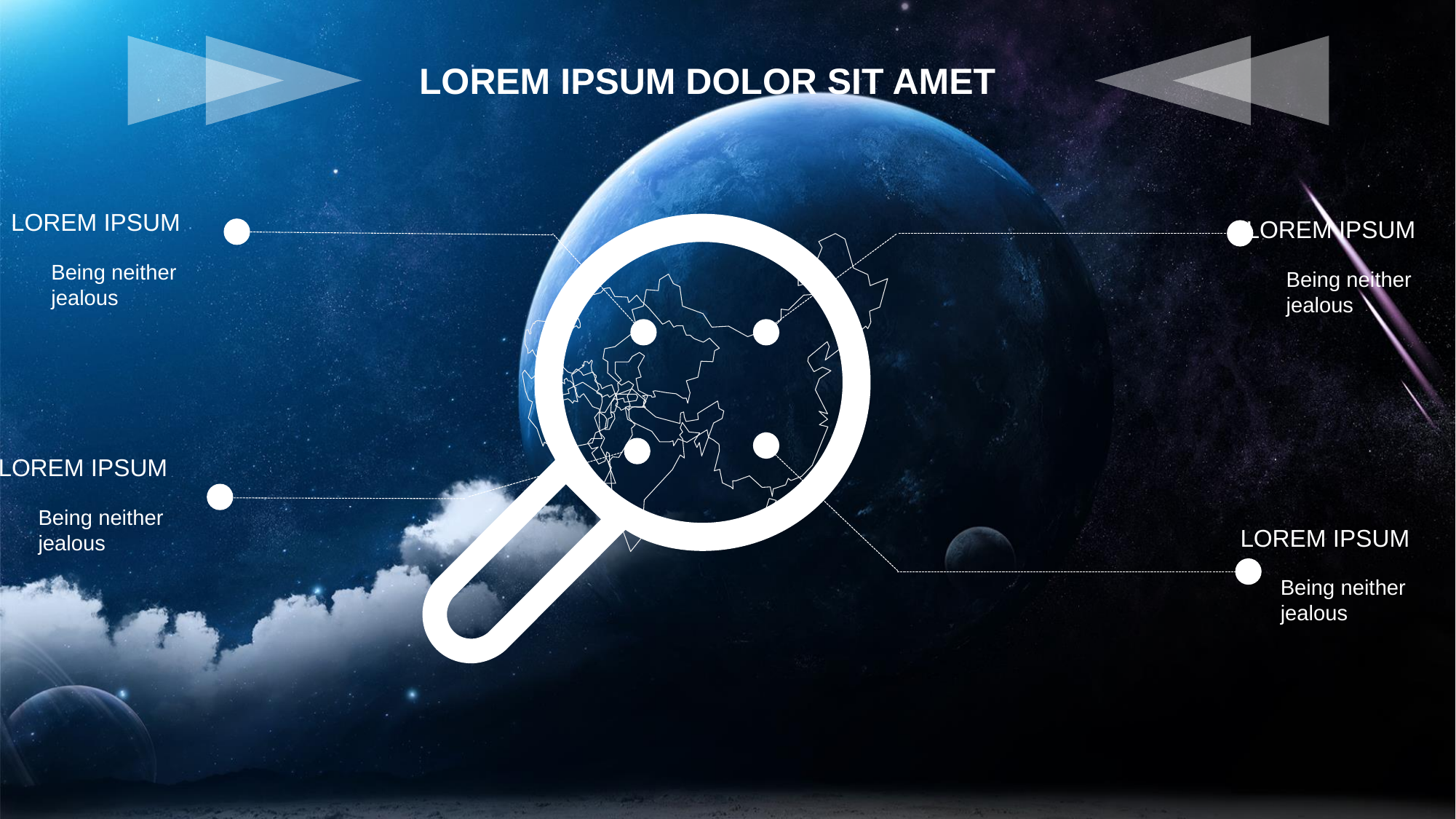

LOREM IPSUM DOLOR SIT AMET
LOREM IPSUM
Being neither jealous
LOREM IPSUM
Being neither jealous

LOREM IPSUM
Being neither jealous

LOREM IPSUM
Being neither jealous